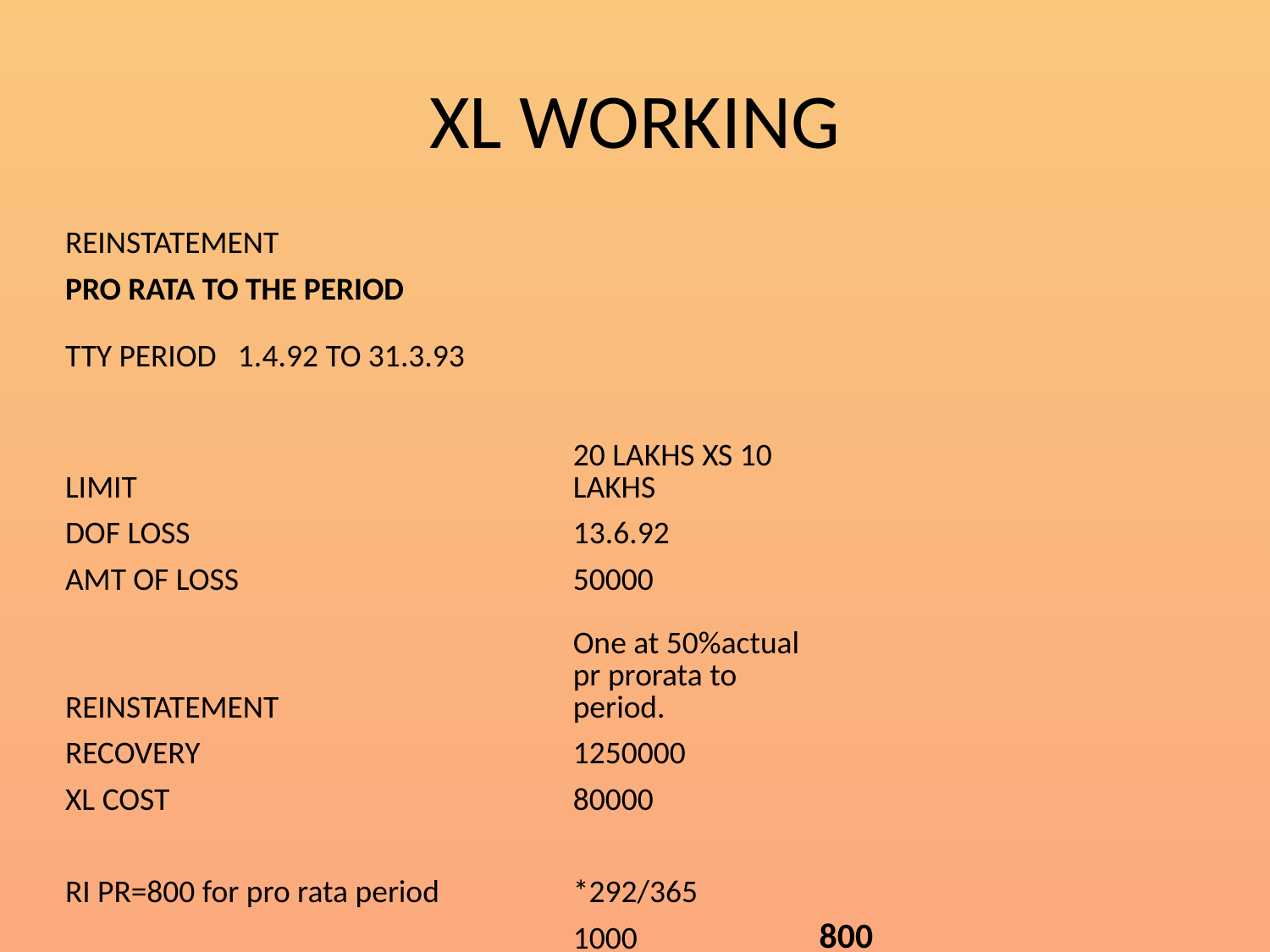

# XL WORKING
| REINSTATEMENT |  |  |
| --- | --- | --- |
| PRO RATA TO THE PERIOD |  |  |
| TTY PERIOD 1.4.92 TO 31.3.93 |  |  |
|  |  |  |
| LIMIT | 20 LAKHS XS 10 LAKHS |  |
| DOF LOSS | 13.6.92 |  |
| AMT OF LOSS | 50000 |  |
| REINSTATEMENT | One at 50%actual pr prorata to period. |  |
| RECOVERY | 1250000 |  |
| XL COST | 80000 |  |
|  |  |  |
| RI PR=800 for pro rata period | \*292/365 |  |
|  | 1000 | 800 |